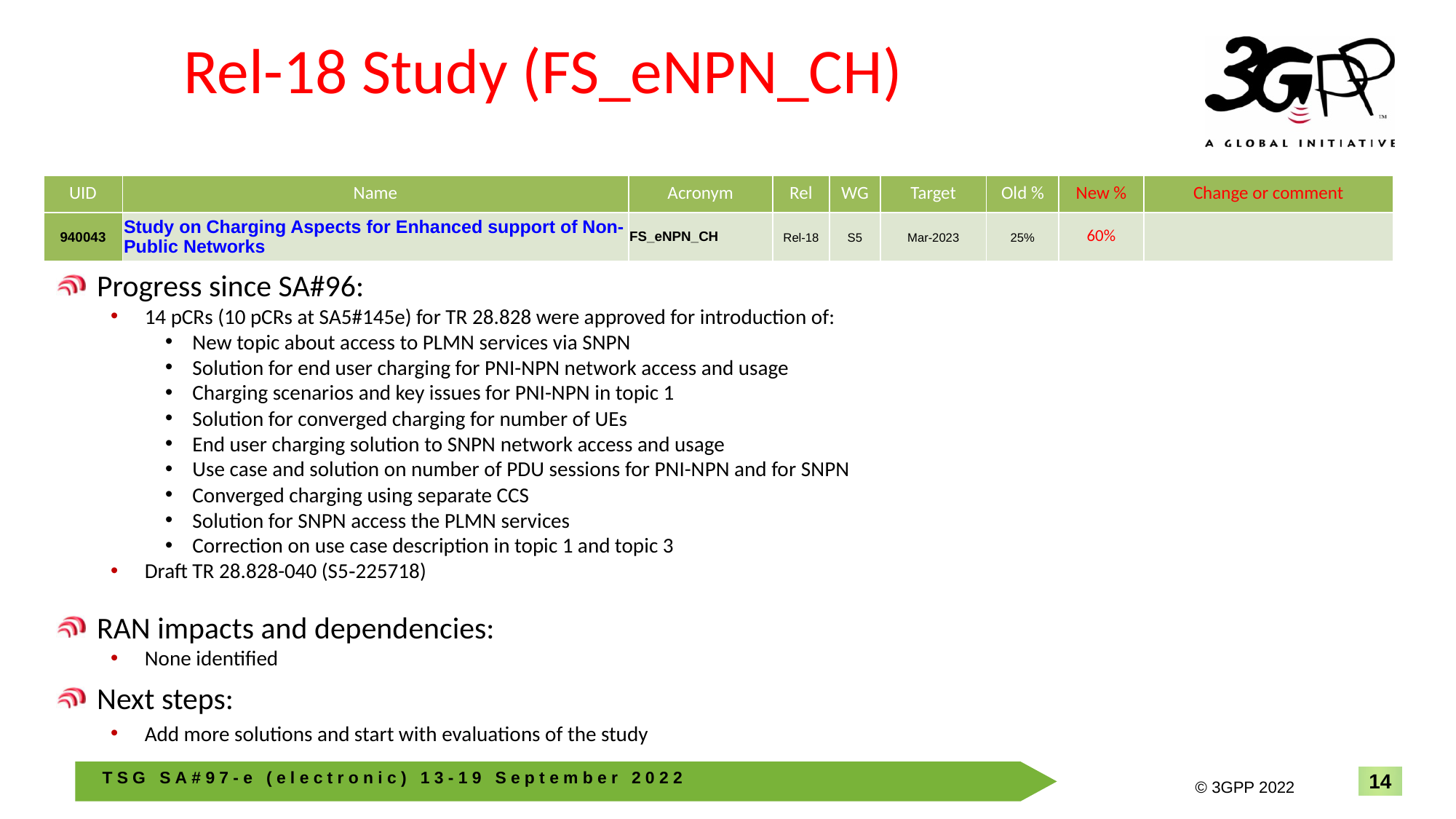

# Rel-18 Study (FS_eNPN_CH)
| UID | Name | Acronym | Rel | WG | Target | Old % | New % | Change or comment |
| --- | --- | --- | --- | --- | --- | --- | --- | --- |
| 940043 | Study on Charging Aspects for Enhanced support of Non-Public Networks | FS\_eNPN\_CH | Rel-18 | S5 | Mar-2023 | 25% | 60% |  |
Progress since SA#96:
14 pCRs (10 pCRs at SA5#145e) for TR 28.828 were approved for introduction of:
New topic about access to PLMN services via SNPN
Solution for end user charging for PNI-NPN network access and usage
Charging scenarios and key issues for PNI-NPN in topic 1
Solution for converged charging for number of UEs
End user charging solution to SNPN network access and usage
Use case and solution on number of PDU sessions for PNI-NPN and for SNPN
Converged charging using separate CCS
Solution for SNPN access the PLMN services
Correction on use case description in topic 1 and topic 3
Draft TR 28.828-040 (S5‑225718)

RAN impacts and dependencies:
None identified
Next steps:
Add more solutions and start with evaluations of the study